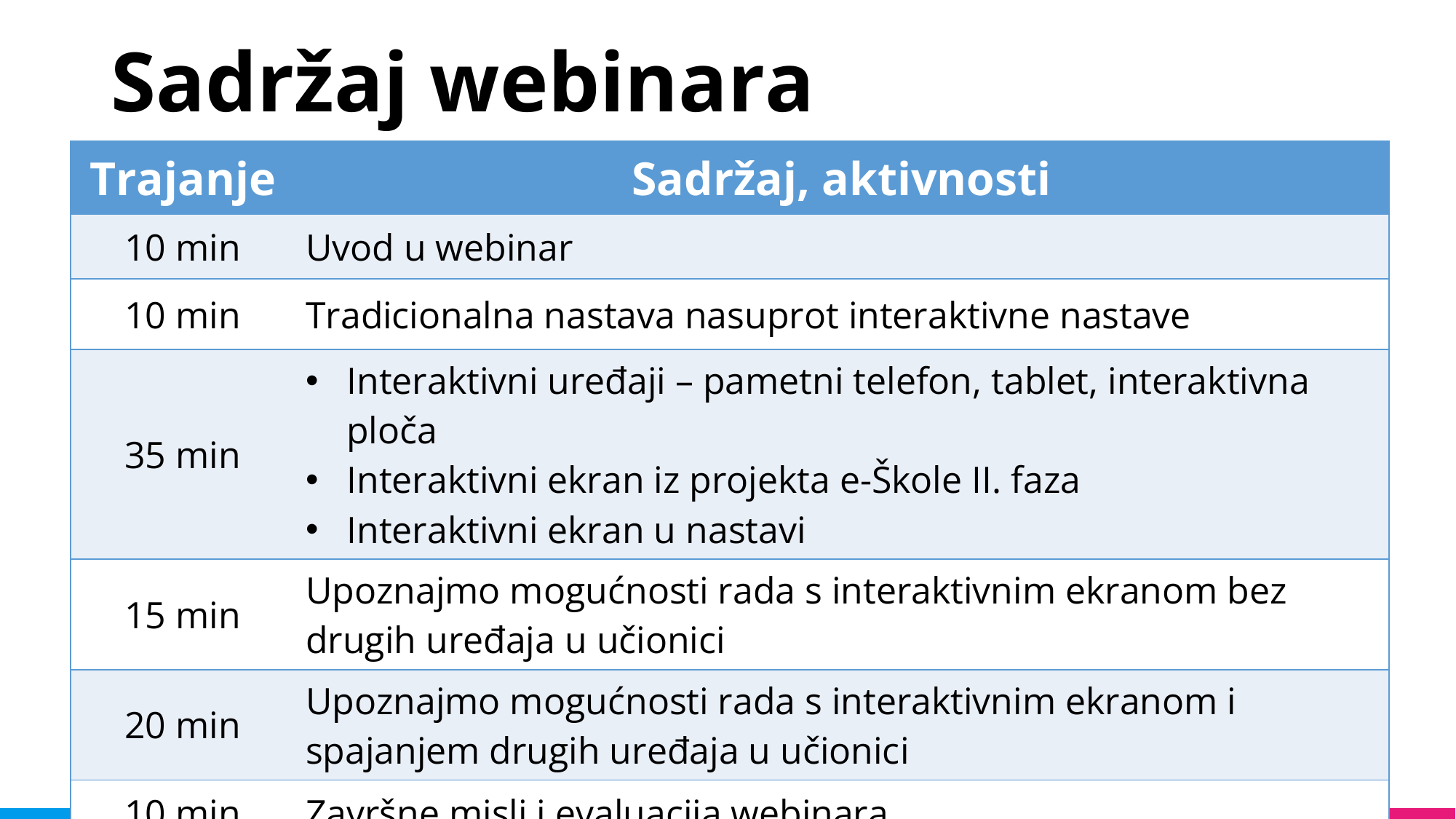

# Sadržaj webinara
| Trajanje | Sadržaj, aktivnosti |
| --- | --- |
| 10 min | Uvod u webinar |
| 10 min | Tradicionalna nastava nasuprot interaktivne nastave |
| 35 min | Interaktivni uređaji – pametni telefon, tablet, interaktivna ploča Interaktivni ekran iz projekta e-Škole II. faza Interaktivni ekran u nastavi |
| 15 min | Upoznajmo mogućnosti rada s interaktivnim ekranom bez drugih uređaja u učionici |
| 20 min | Upoznajmo mogućnosti rada s interaktivnim ekranom i spajanjem drugih uređaja u učionici |
| 10 min | Završne misli i evaluacija webinara |